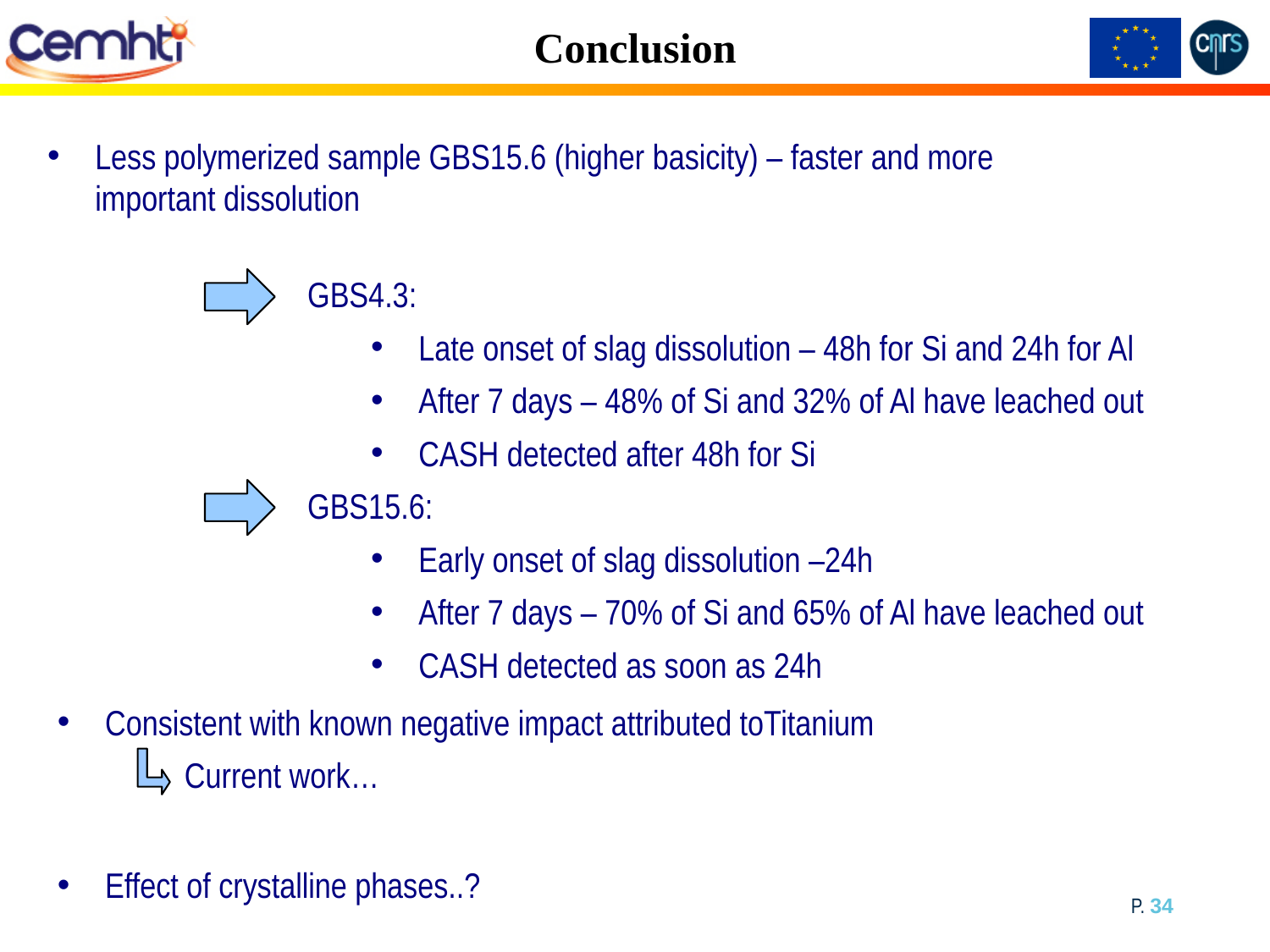

# Conclusion
Less polymerized sample GBS15.6 (higher basicity) – faster and more important dissolution
GBS4.3:
Late onset of slag dissolution – 48h for Si and 24h for Al
After 7 days – 48% of Si and 32% of Al have leached out
CASH detected after 48h for Si
GBS15.6:
Early onset of slag dissolution –24h
After 7 days – 70% of Si and 65% of Al have leached out
CASH detected as soon as 24h

Consistent with known negative impact attributed toTitanium
Current work…

Effect of crystalline phases..?